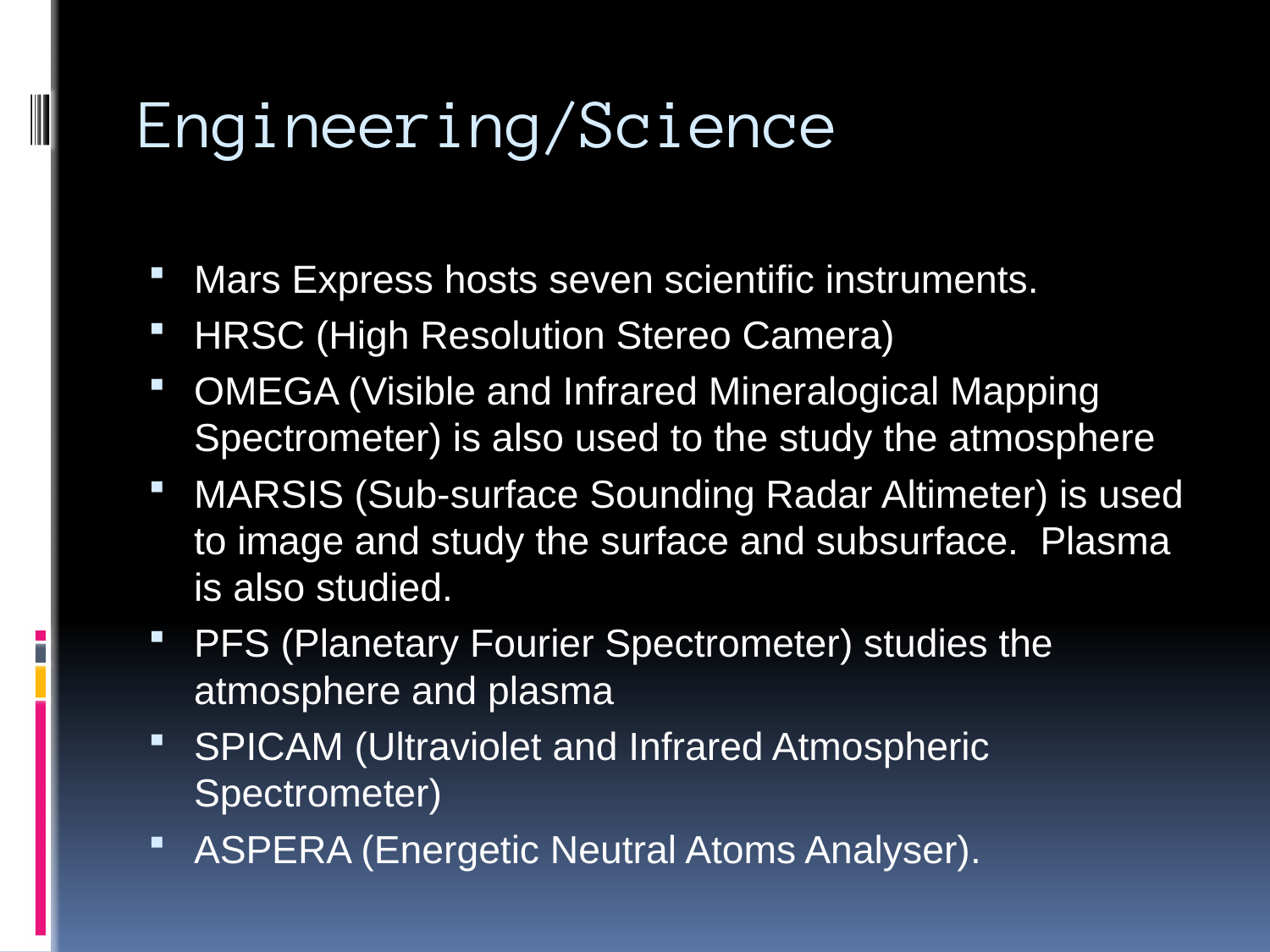

# Engineering/Science
Mars Express hosts seven scientific instruments.
HRSC (High Resolution Stereo Camera)
OMEGA (Visible and Infrared Mineralogical Mapping Spectrometer) is also used to the study the atmosphere
MARSIS (Sub-surface Sounding Radar Altimeter) is used to image and study the surface and subsurface.  Plasma is also studied.
PFS (Planetary Fourier Spectrometer) studies the atmosphere and plasma
SPICAM (Ultraviolet and Infrared Atmospheric Spectrometer)
ASPERA (Energetic Neutral Atoms Analyser).